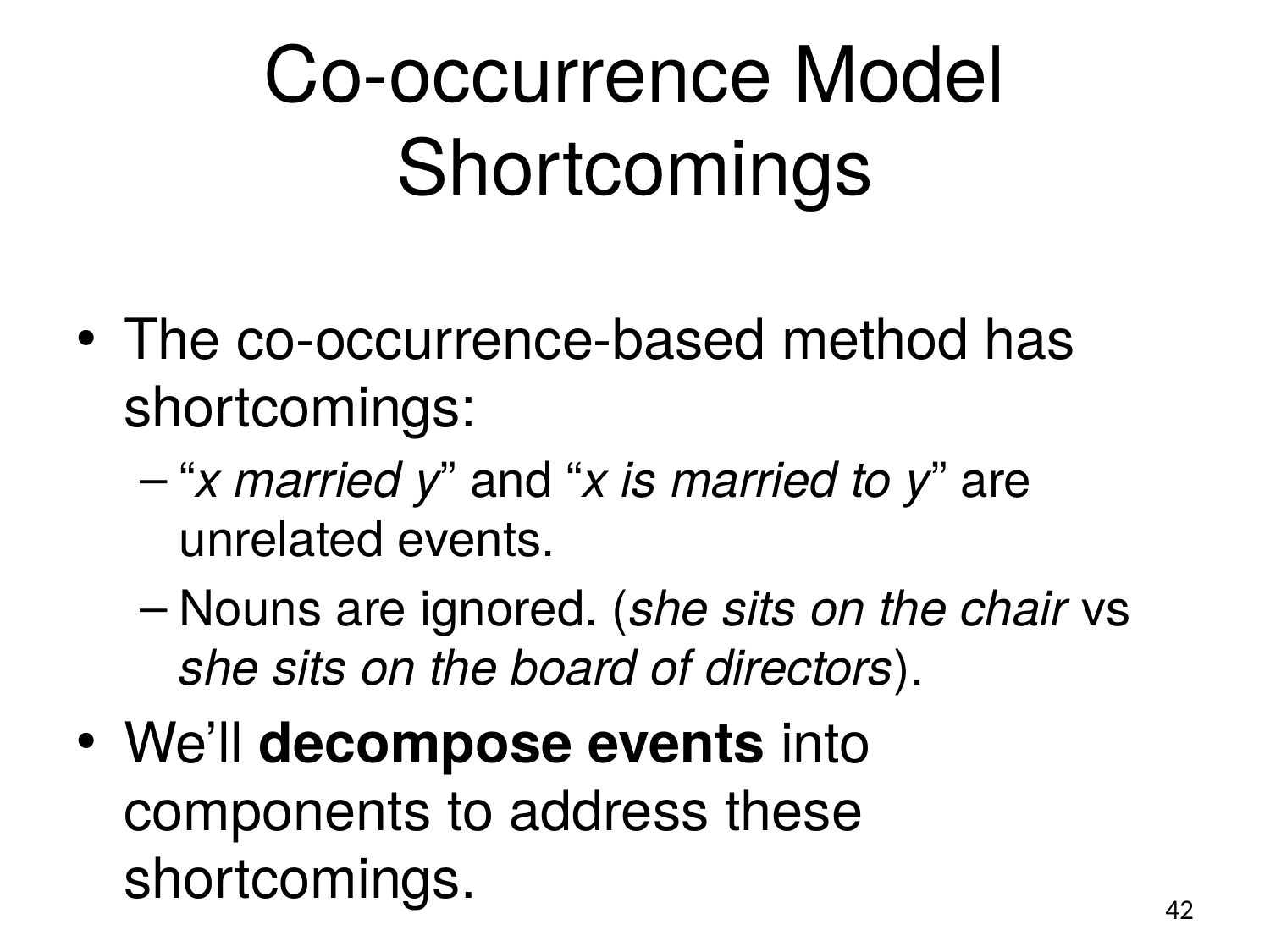

# Co-occurrence Model Shortcomings
The co-occurrence-based method has shortcomings:
“x married y” and “x is married to y” are unrelated events.
Nouns are ignored. (she sits on the chair vs she sits on the board of directors).
We’ll decompose events into components to address these shortcomings.
42